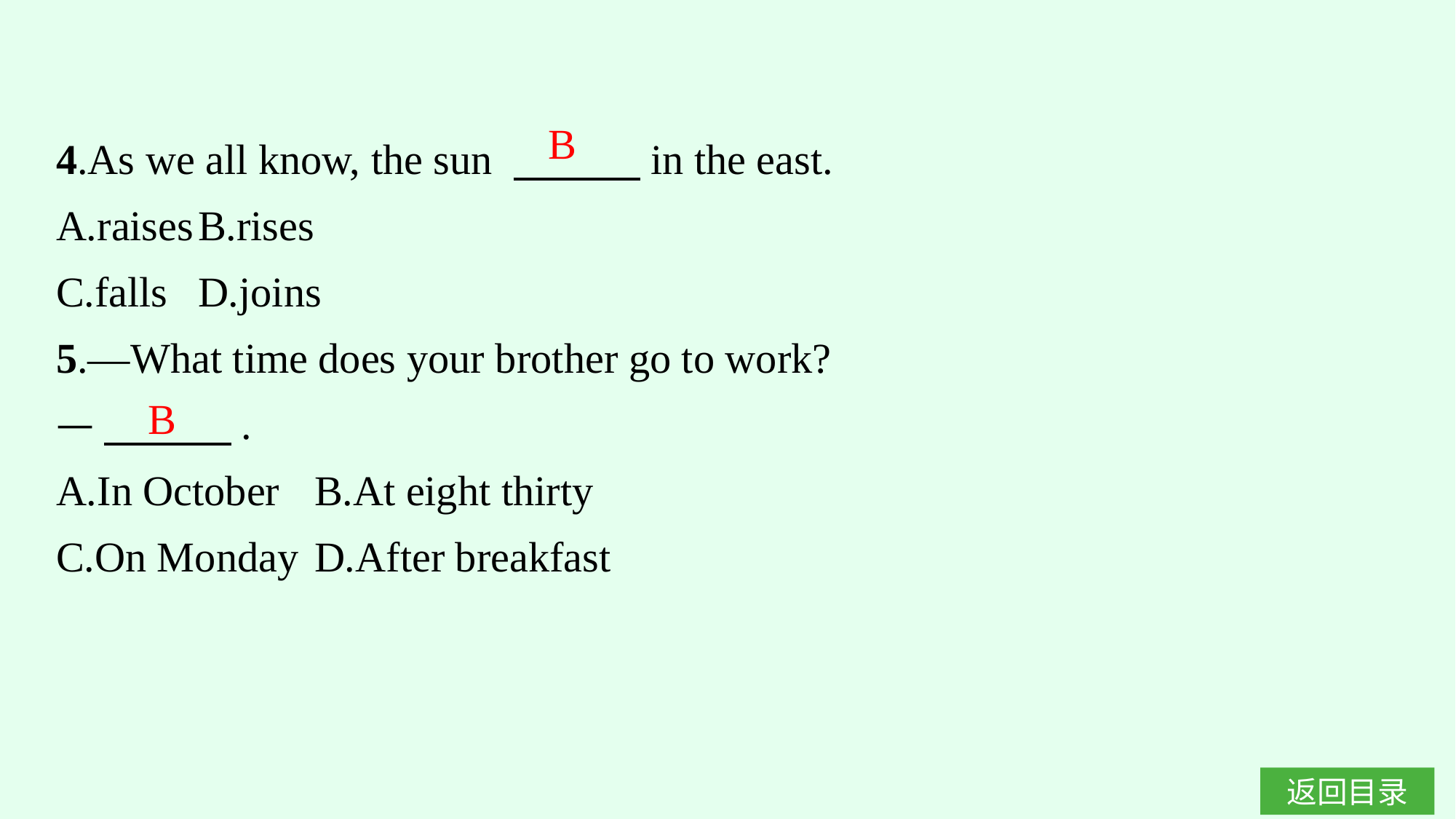

4.As we all know, the sun 　　　in the east.
A.raises	B.rises
C.falls	D.joins
5.—What time does your brother go to work?
—　　　.
A.In October	B.At eight thirty
C.On Monday	D.After breakfast
B
B